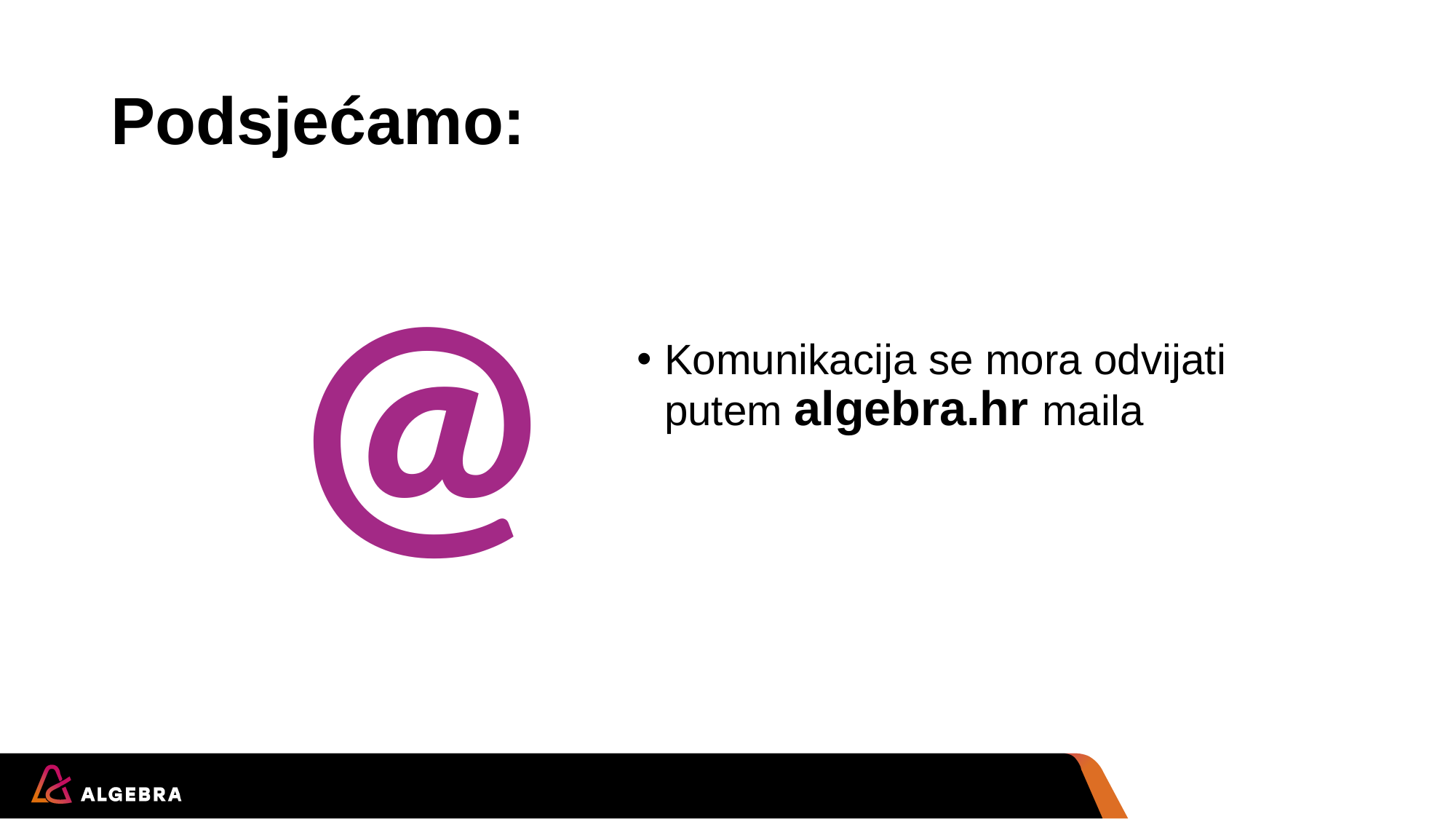

# Podsjećamo:
@
Komunikacija se mora odvijati putem algebra.hr maila